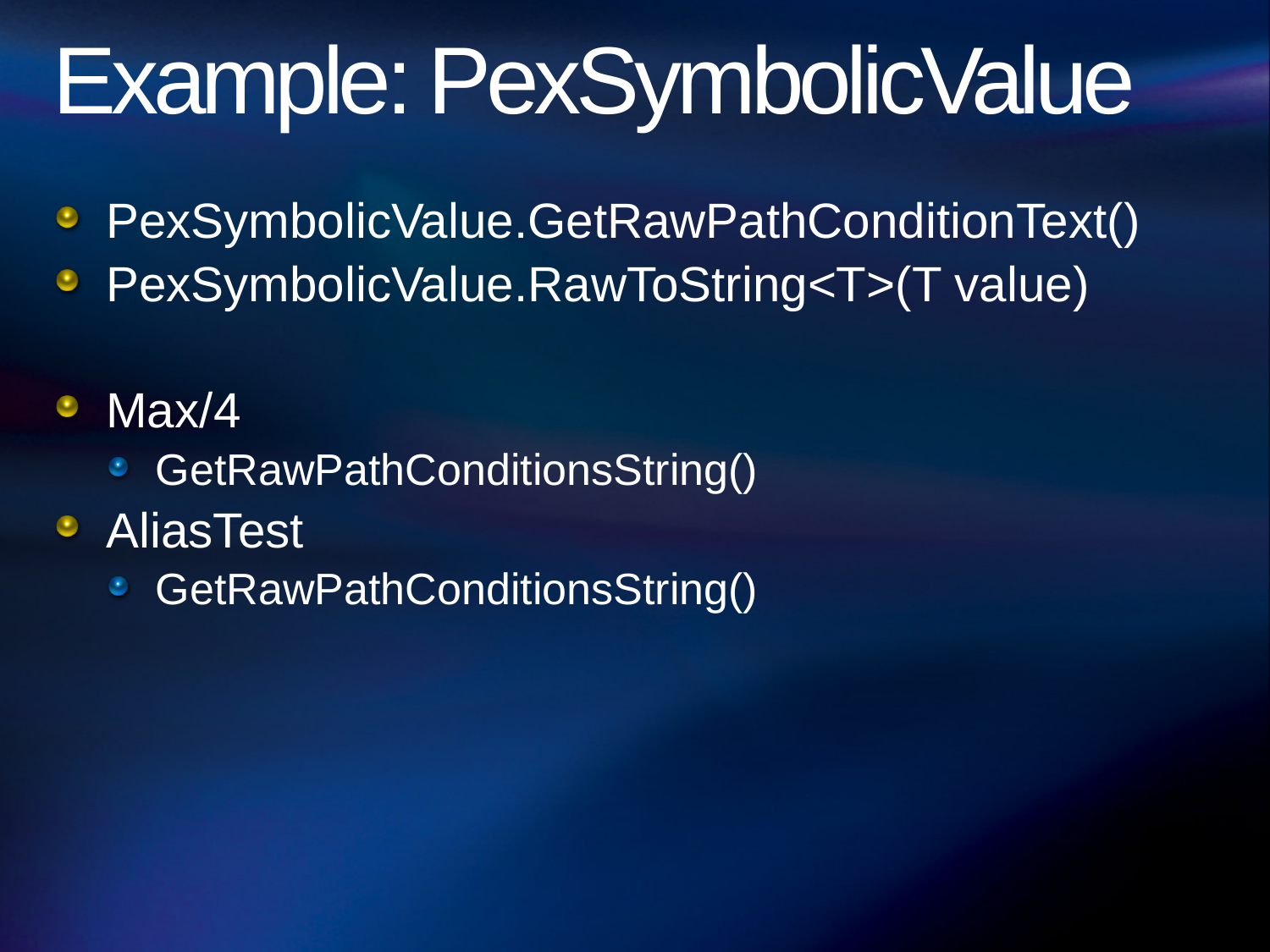

# Example: PexSymbolicValue
PexSymbolicValue.GetRawPathConditionText()
PexSymbolicValue.RawToString<T>(T value)

Max/4
GetRawPathConditionsString()
AliasTest
GetRawPathConditionsString()